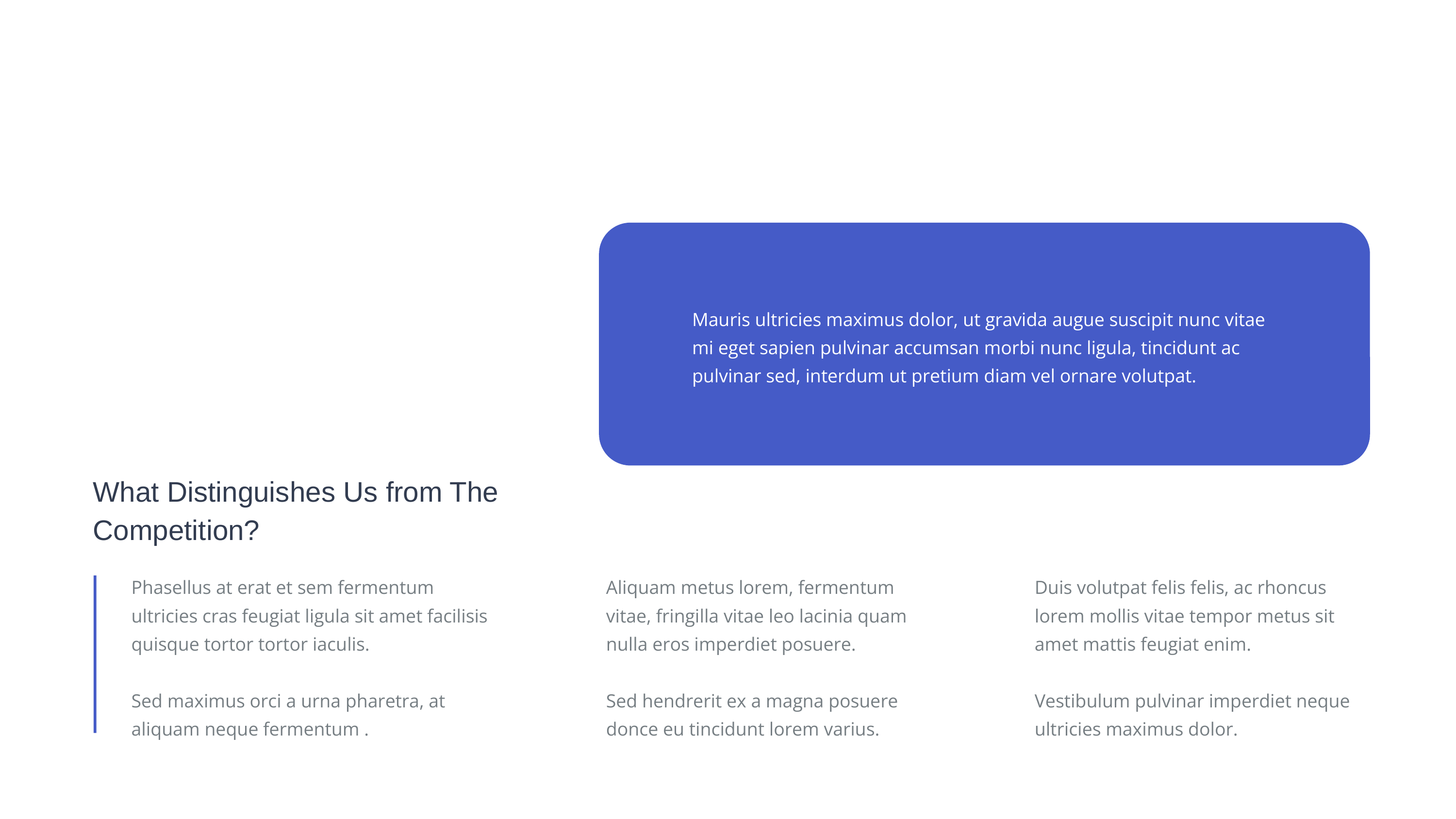

Mauris ultricies maximus dolor, ut gravida augue suscipit nunc vitae mi eget sapien pulvinar accumsan morbi nunc ligula, tincidunt ac pulvinar sed, interdum ut pretium diam vel ornare volutpat.
What Distinguishes Us from The Competition?
Phasellus at erat et sem fermentum ultricies cras feugiat ligula sit amet facilisis quisque tortor tortor iaculis.

Sed maximus orci a urna pharetra, at aliquam neque fermentum .
Aliquam metus lorem, fermentum vitae, fringilla vitae leo lacinia quam nulla eros imperdiet posuere.

Sed hendrerit ex a magna posuere donce eu tincidunt lorem varius.
Duis volutpat felis felis, ac rhoncus lorem mollis vitae tempor metus sit amet mattis feugiat enim.

Vestibulum pulvinar imperdiet neque ultricies maximus dolor.